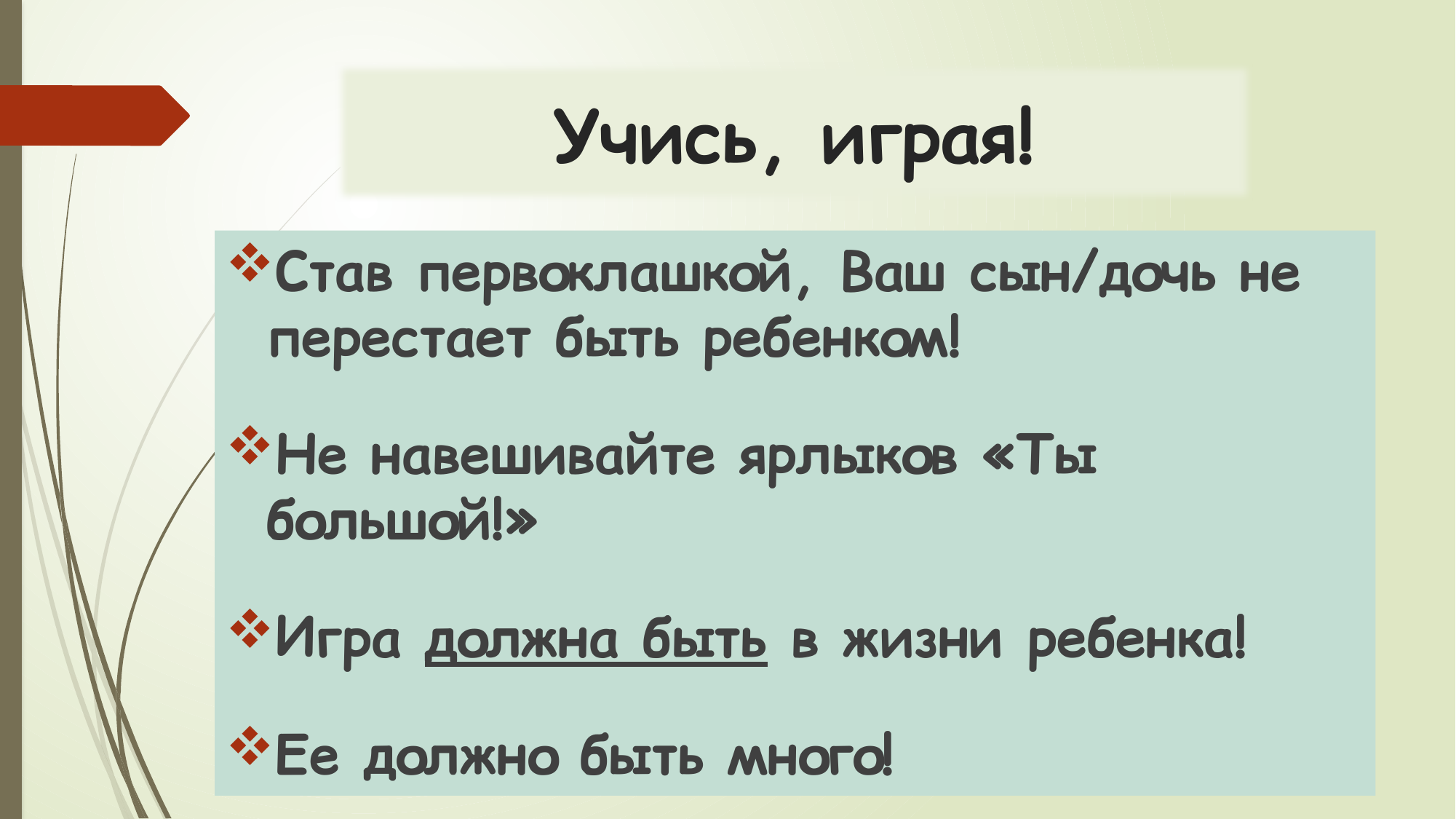

Учись, играя!
Став первоклашкой, Ваш сын/дочь не перестает быть ребенком!

Не навешивайте ярлыков «Ты большой!»

Игра должна быть в жизни ребенка!

Ее должно быть много!